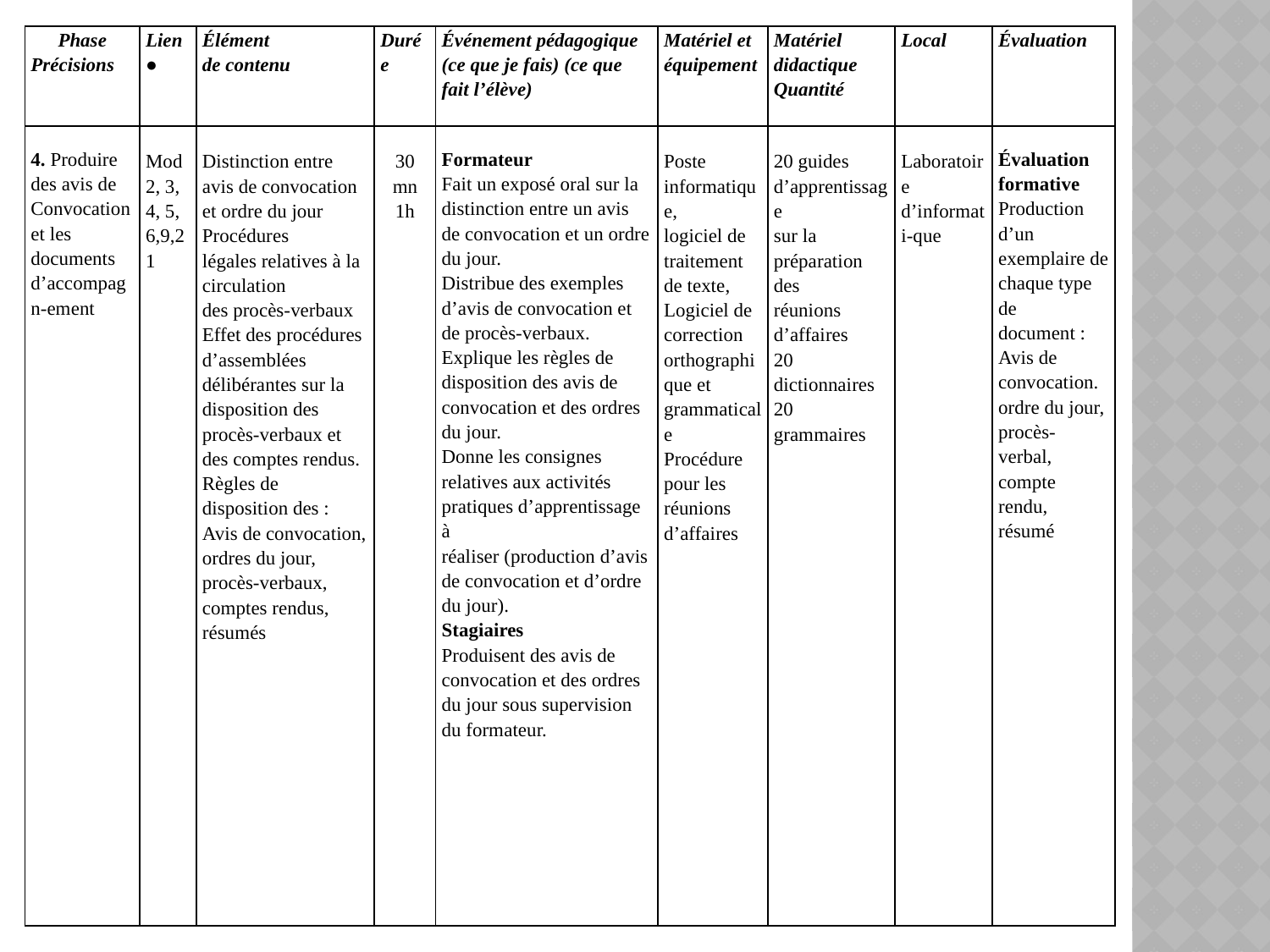

| Phase Précisions | Lien ● | Élément de contenu | Durée | Événement pédagogique (ce que je fais) (ce que fait l’élève) | Matériel et équipement | Matériel didactique Quantité | Local | Évaluation |
| --- | --- | --- | --- | --- | --- | --- | --- | --- |
| 4. Produire des avis de Convocation et les documents d’accompagn-ement | Mod 2, 3, 4, 5, 6,9,21 | Distinction entre avis de convocation et ordre du jour Procédures légales relatives à la circulation des procès-verbaux Effet des procédures d’assemblées délibérantes sur la disposition des procès-verbaux et des comptes rendus. Règles de disposition des : Avis de convocation, ordres du jour, procès-verbaux, comptes rendus, résumés | 30 mn 1h | Formateur Fait un exposé oral sur la distinction entre un avis de convocation et un ordre du jour. Distribue des exemples d’avis de convocation et de procès-verbaux. Explique les règles de disposition des avis de convocation et des ordres du jour. Donne les consignes relatives aux activités pratiques d’apprentissage à réaliser (production d’avis de convocation et d’ordre du jour). Stagiaires Produisent des avis de convocation et des ordres du jour sous supervision du formateur. | Poste informatique, logiciel de traitement de texte, Logiciel de correction orthographique et grammaticale Procédure pour les réunions d’affaires | 20 guides d’apprentissage sur la préparation des réunions d’affaires 20 dictionnaires 20 grammaires | Laboratoire d’informati-que | Évaluation formative Production d’un exemplaire de chaque type de document : Avis de convocation. ordre du jour, procès-verbal, compte rendu, résumé |